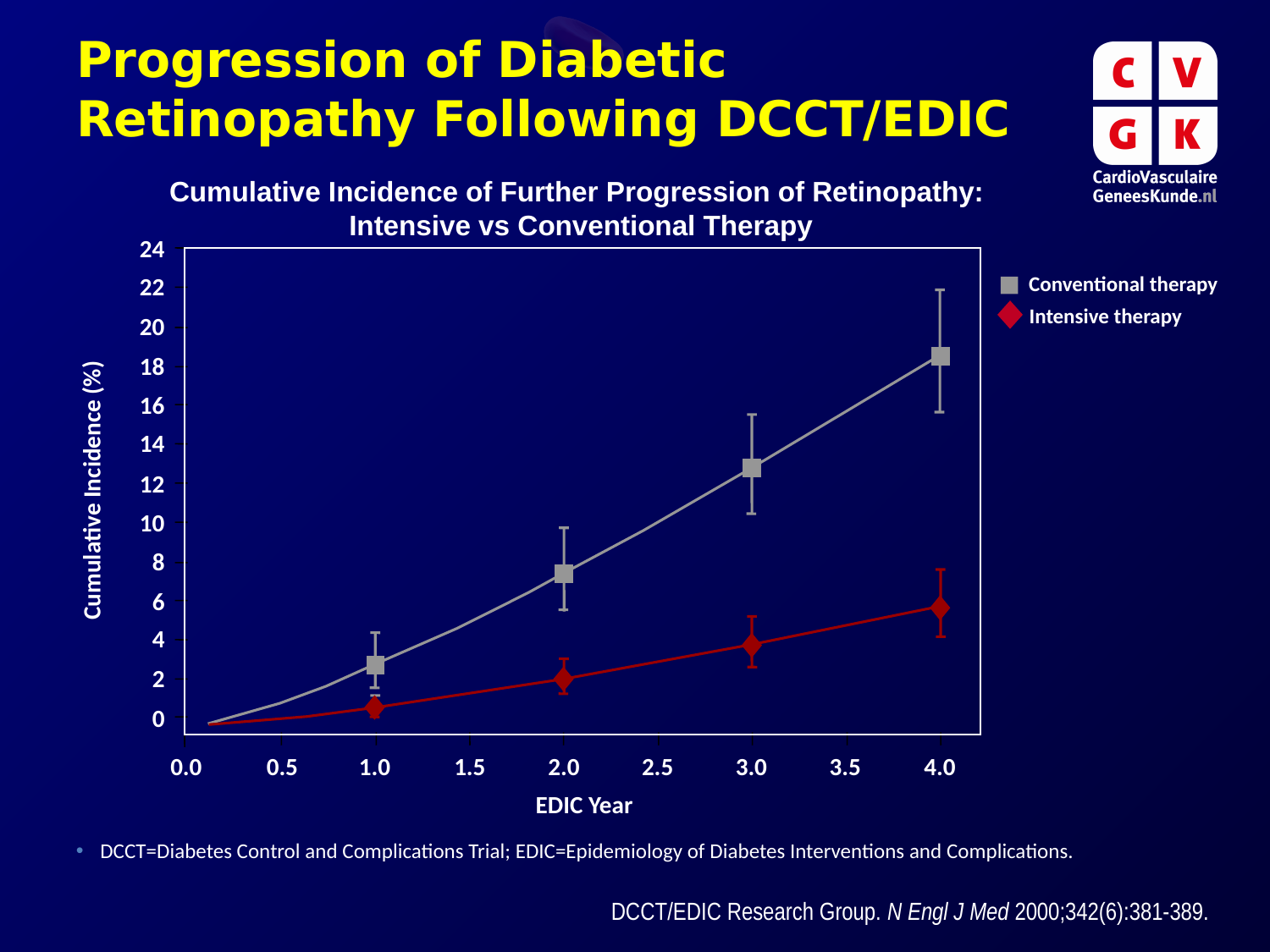

Progression of Diabetic Retinopathy Following DCCT/EDIC
Cumulative Incidence of Further Progression of Retinopathy:
Intensive vs Conventional Therapy
24

Conventional therapy
22

Intensive therapy

20

18

16

14

12
Cumulative Incidence (%)

10

8

6

4

2

0

0.0
0.5
1.0
1.5
2.0
2.5
3.0
3.5
4.0
EDIC Year
DCCT=Diabetes Control and Complications Trial; EDIC=Epidemiology of Diabetes Interventions and Complications.

DCCT/EDIC Research Group. N Engl J Med 2000;342(6):381-389.